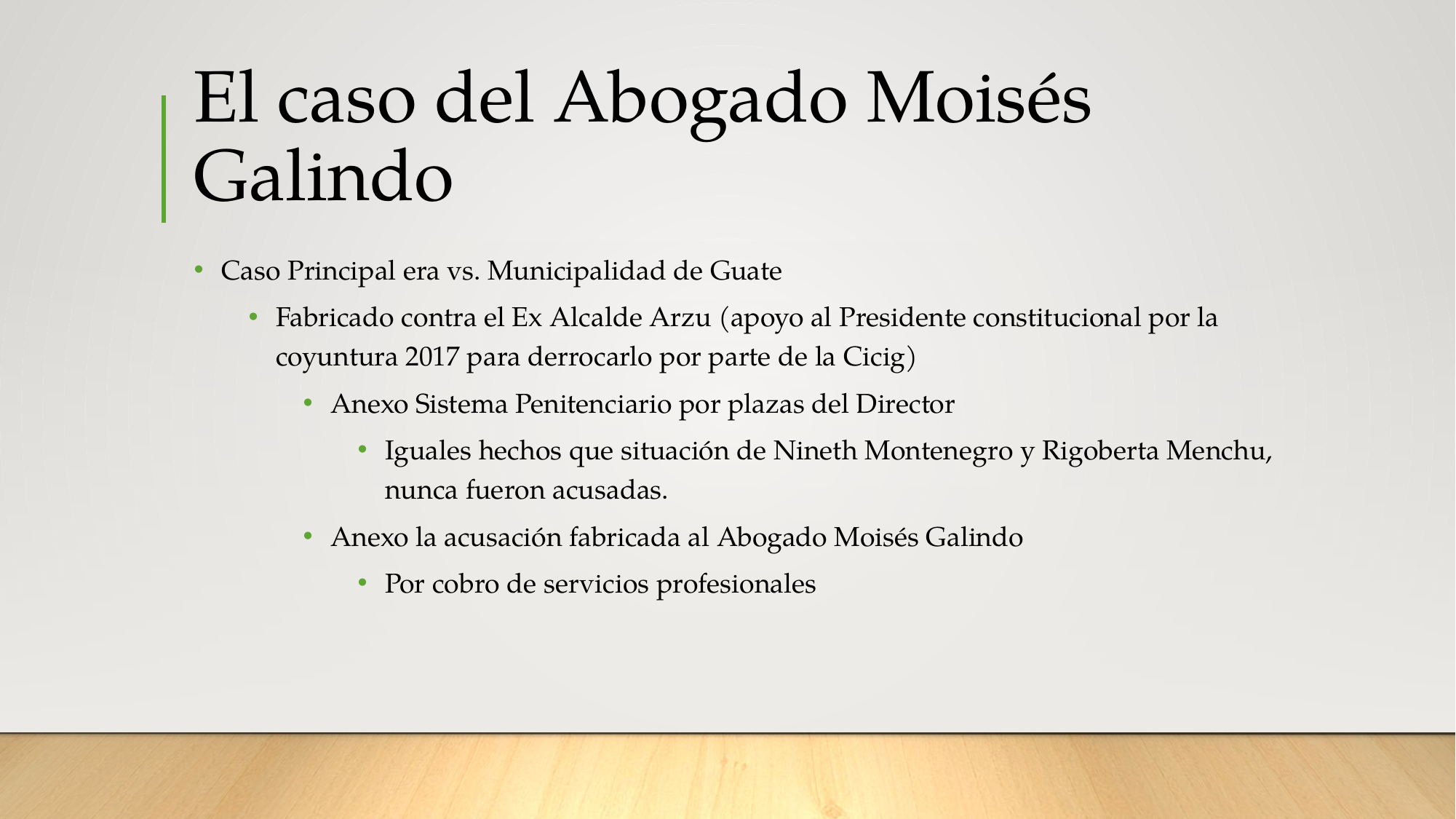

# El caso del Abogado Moisés Galindo
Caso Principal era vs. Municipalidad de Guate
Fabricado contra el Ex Alcalde Arzu (apoyo al Presidente constitucional por la coyuntura 2017 para derrocarlo por parte de la Cicig)
Anexo Sistema Penitenciario por plazas del Director
Iguales hechos que situación de Nineth Montenegro y Rigoberta Menchu, nunca fueron acusadas.
Anexo la acusación fabricada al Abogado Moisés Galindo
Por cobro de servicios profesionales